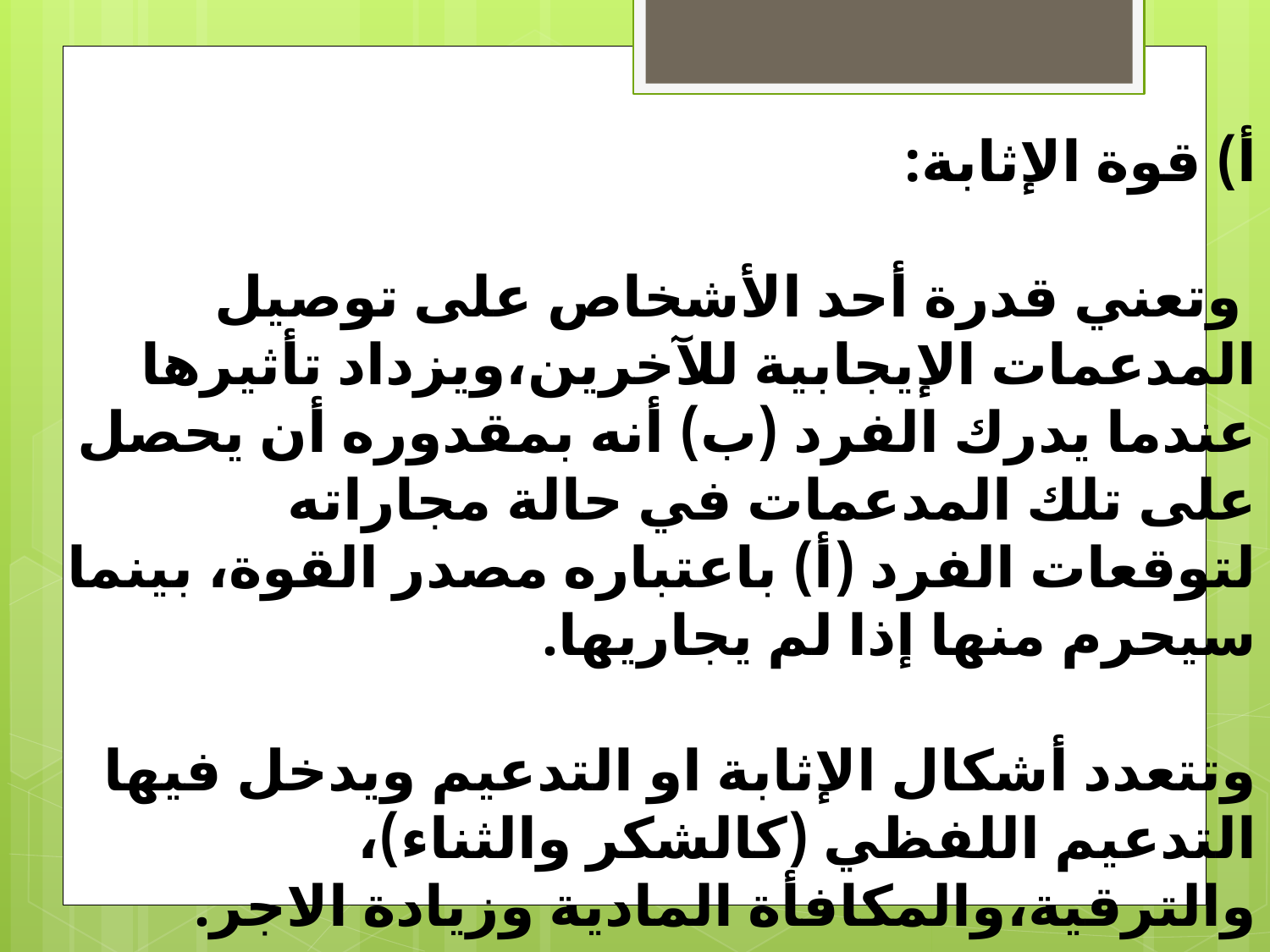

أ‌) قوة الإثابة:

 وتعني قدرة أحد الأشخاص على توصيل المدعمات الإيجابية للآخرين،ويزداد تأثيرها عندما يدرك الفرد (ب) أنه بمقدوره أن يحصل على تلك المدعمات في حالة مجاراته لتوقعات الفرد (أ) باعتباره مصدر القوة، بينما سيحرم منها إذا لم يجاريها.
وتتعدد أشكال الإثابة او التدعيم ويدخل فيها التدعيم اللفظي (كالشكر والثناء)، والترقية،والمكافأة المادية وزيادة الاجر.